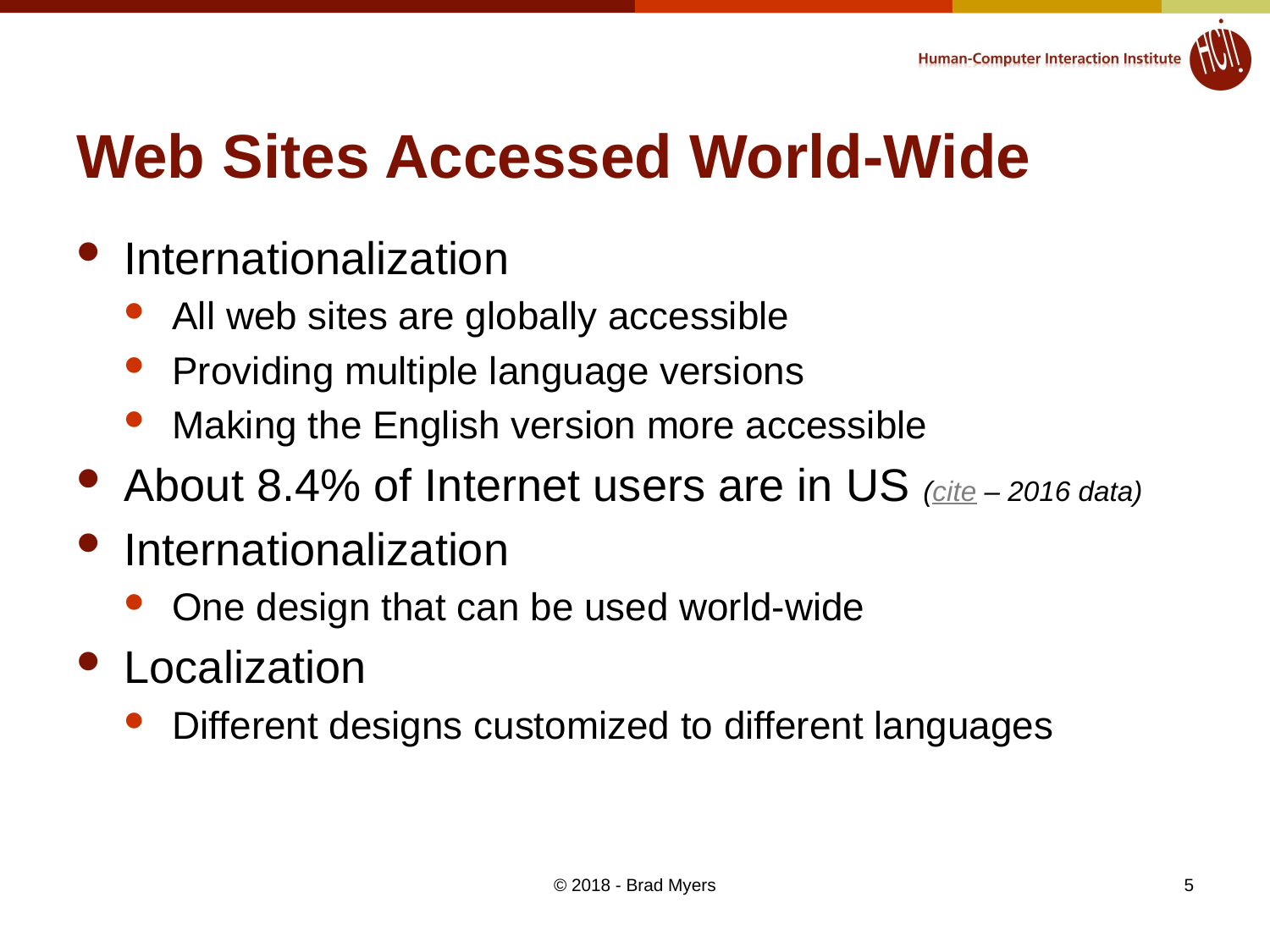

# Web Sites Accessed World-Wide
Internationalization
All web sites are globally accessible
Providing multiple language versions
Making the English version more accessible
About 8.4% of Internet users are in US (cite – 2016 data)
Internationalization
One design that can be used world-wide
Localization
Different designs customized to different languages
© 2018 - Brad Myers
5